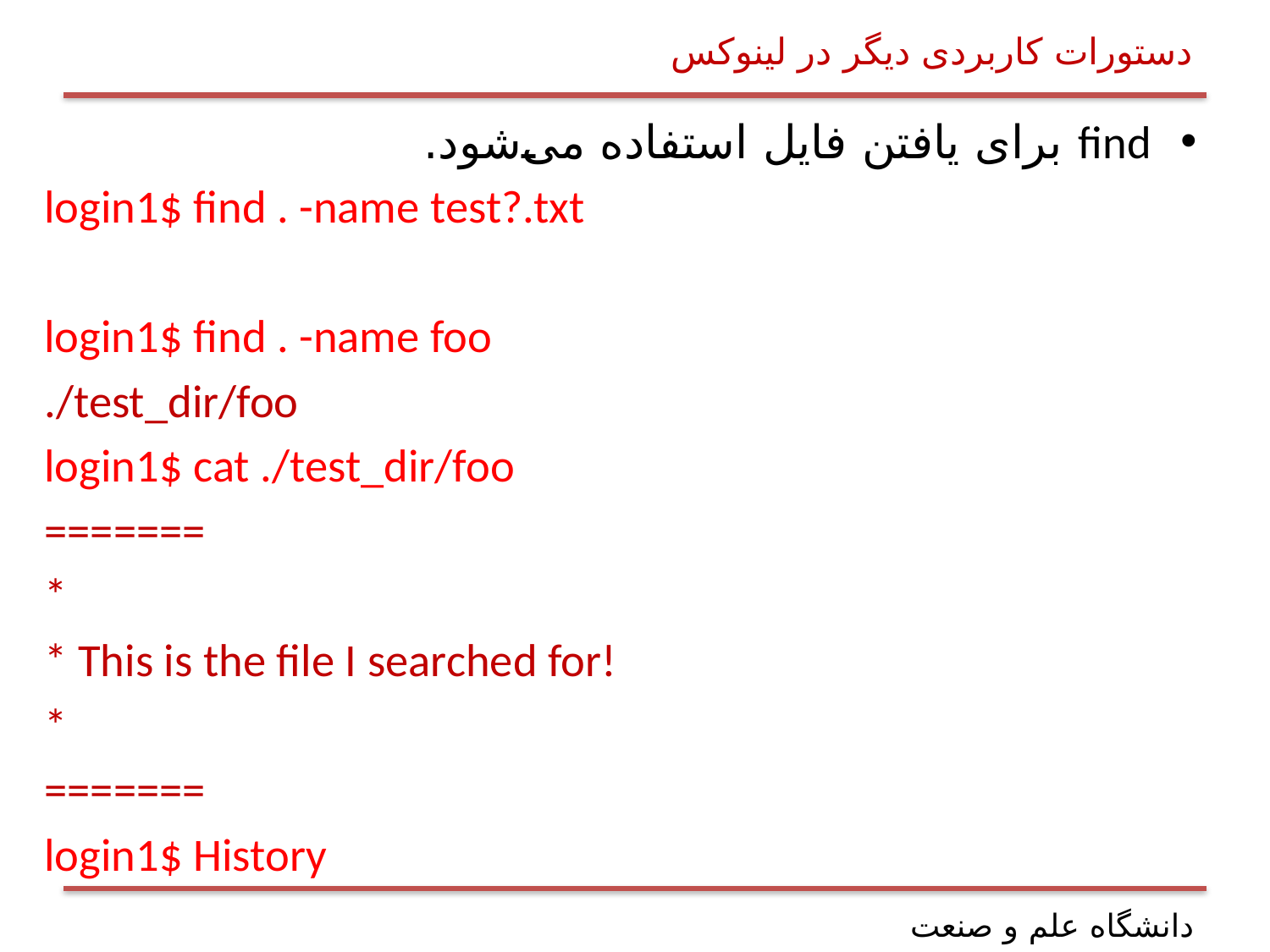

# دستورات کاربردی دیگر در لینوکس
‌find برای یافتن فایل استفاده می‌شود.
login1$ find . -name test?.txt

login1$ find . -name foo
./test_dir/foo
login1$ cat ./test_dir/foo
=======
*
* This is the file I searched for!
*
=======
login1$ History